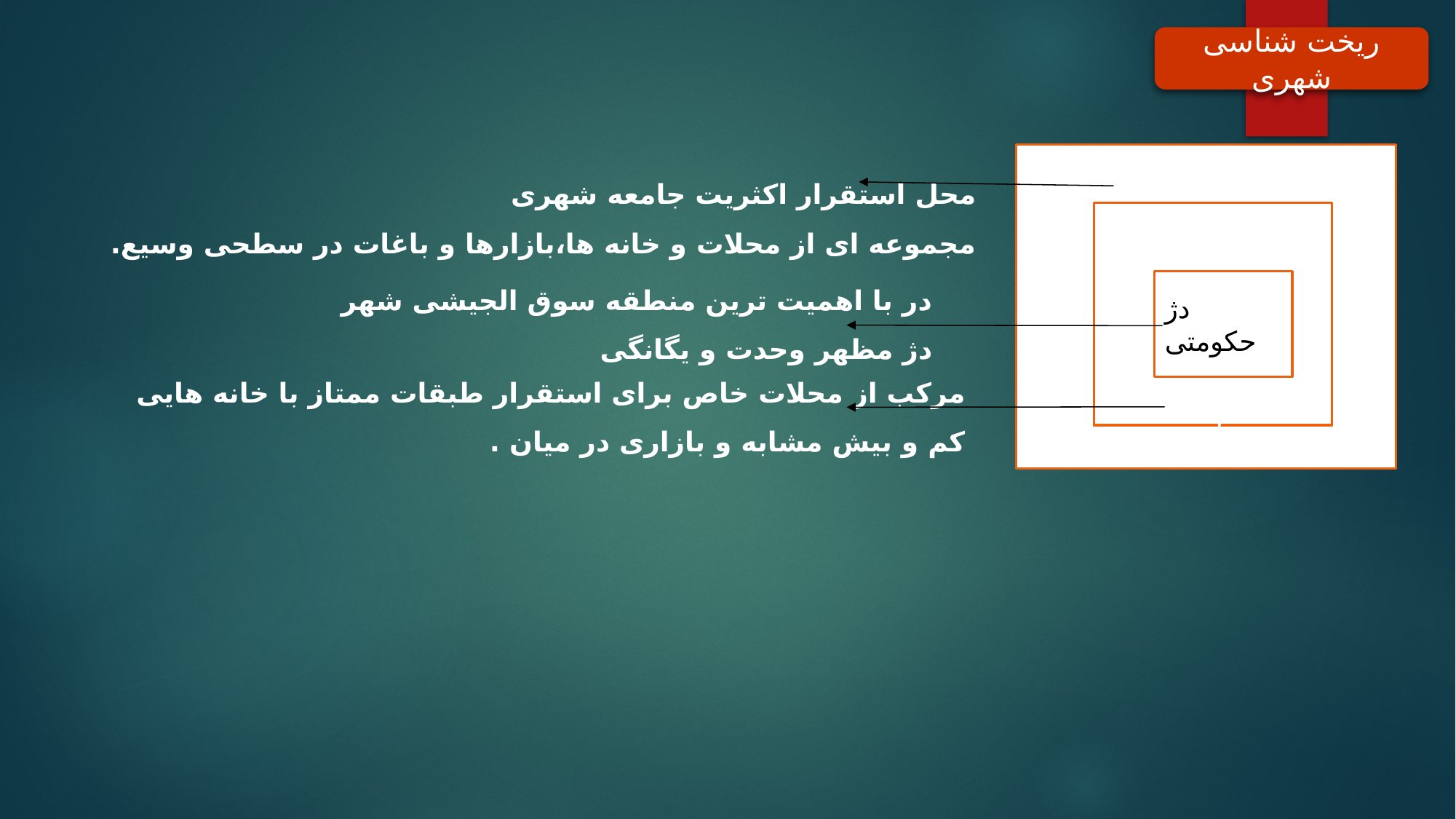

ریخت شناسی شهری

شارستان بیرونی
محل استقرار اکثریت جامعه شهری
مجموعه ای از محلات و خانه ها،بازارها و باغات در سطحی وسیع.

در با اهمیت ترین منطقه سوق الجیشی شهر
دژ مظهر وحدت و یگانگی
دژ حکومتی
 مرکب از محلات خاص برای استقرار طبقات ممتاز با خانه هایی
 کم و بیش مشابه و بازاری در میان .
شارستان میانی